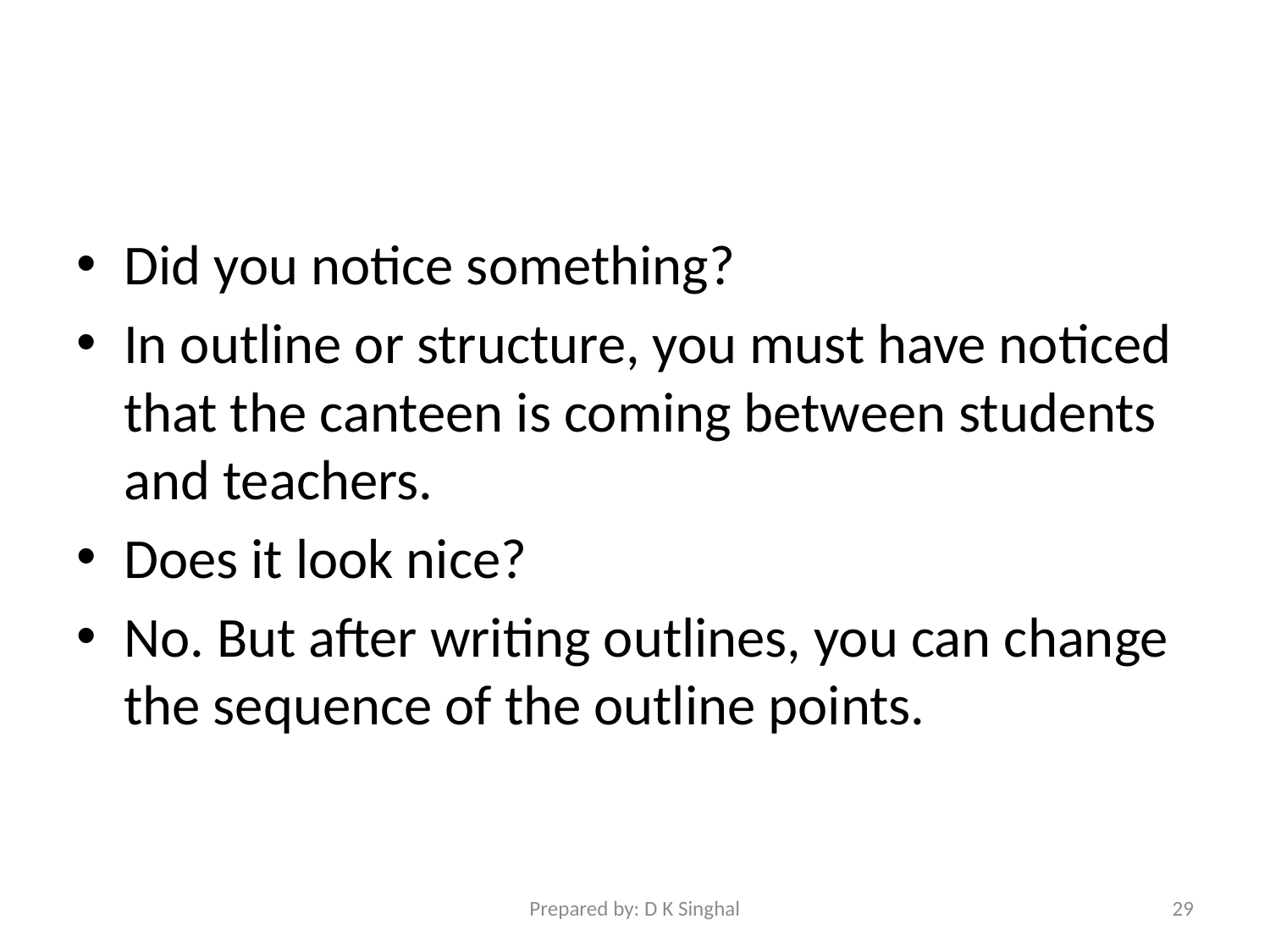

#
Did you notice something?
In outline or structure, you must have noticed that the canteen is coming between students and teachers.
Does it look nice?
No. But after writing outlines, you can change the sequence of the outline points.
Prepared by: D K Singhal
29